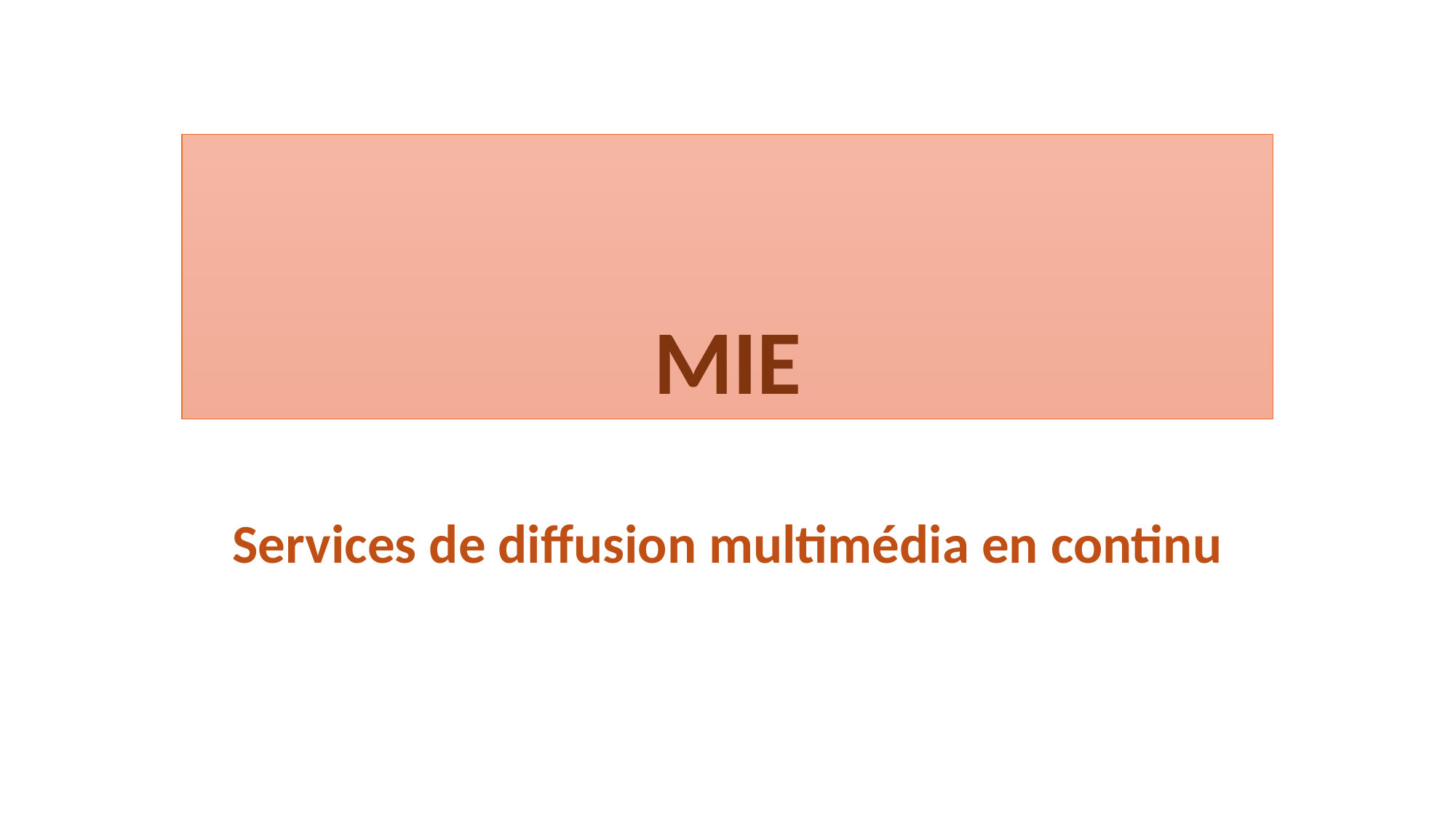

# MIE

Services de diffusion multimédia en continu